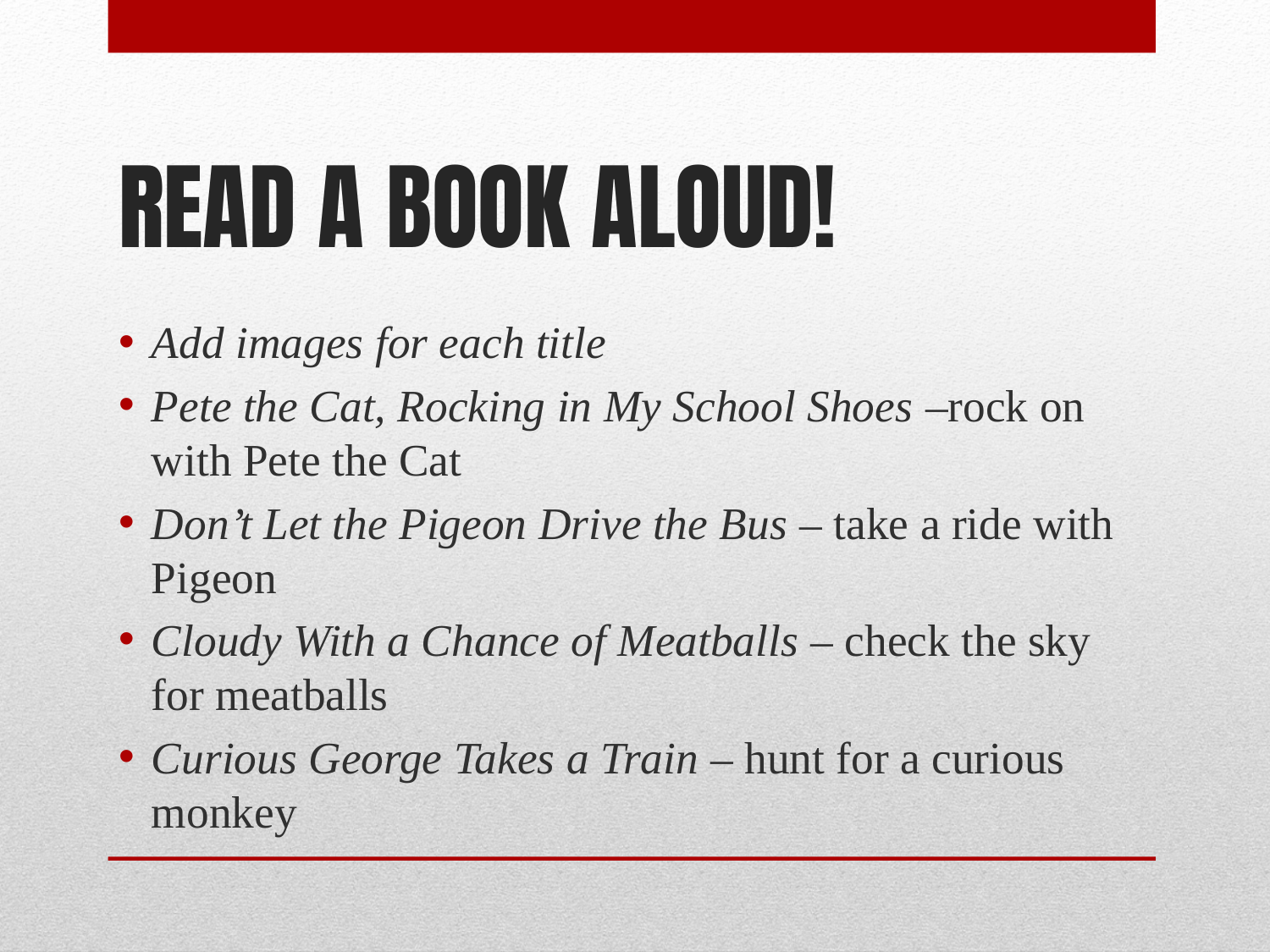

# READ A BOOK ALOUD!
Add images for each title
Pete the Cat, Rocking in My School Shoes –rock on with Pete the Cat
Don’t Let the Pigeon Drive the Bus – take a ride with Pigeon
Cloudy With a Chance of Meatballs – check the sky for meatballs
Curious George Takes a Train – hunt for a curious monkey